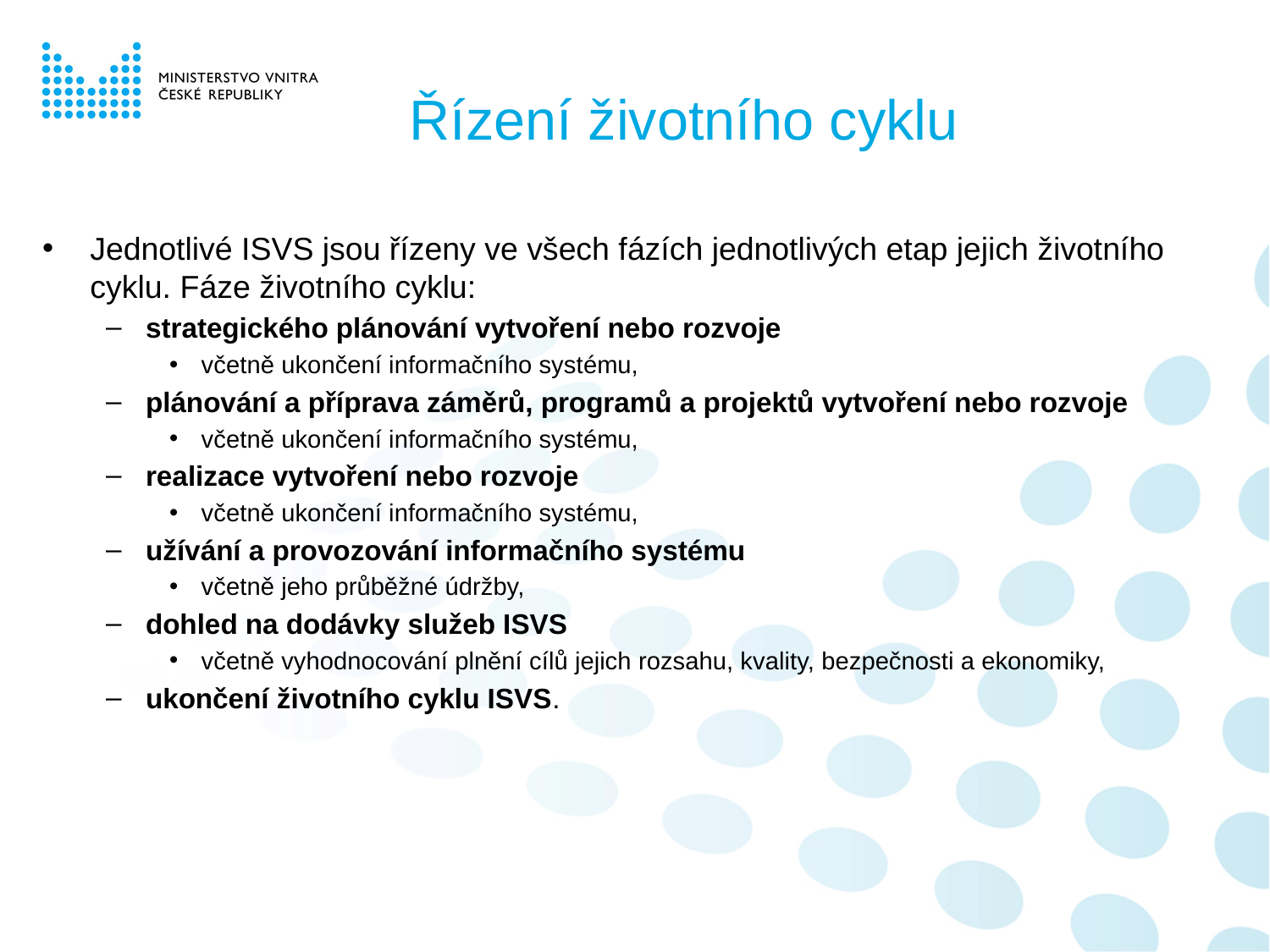

# Řízení životního cyklu
Jednotlivé ISVS jsou řízeny ve všech fázích jednotlivých etap jejich životního cyklu. Fáze životního cyklu:
strategického plánování vytvoření nebo rozvoje
včetně ukončení informačního systému,
plánování a příprava záměrů, programů a projektů vytvoření nebo rozvoje
včetně ukončení informačního systému,
realizace vytvoření nebo rozvoje
včetně ukončení informačního systému,
užívání a provozování informačního systému
včetně jeho průběžné údržby,
dohled na dodávky služeb ISVS
včetně vyhodnocování plnění cílů jejich rozsahu, kvality, bezpečnosti a ekonomiky,
ukončení životního cyklu ISVS.